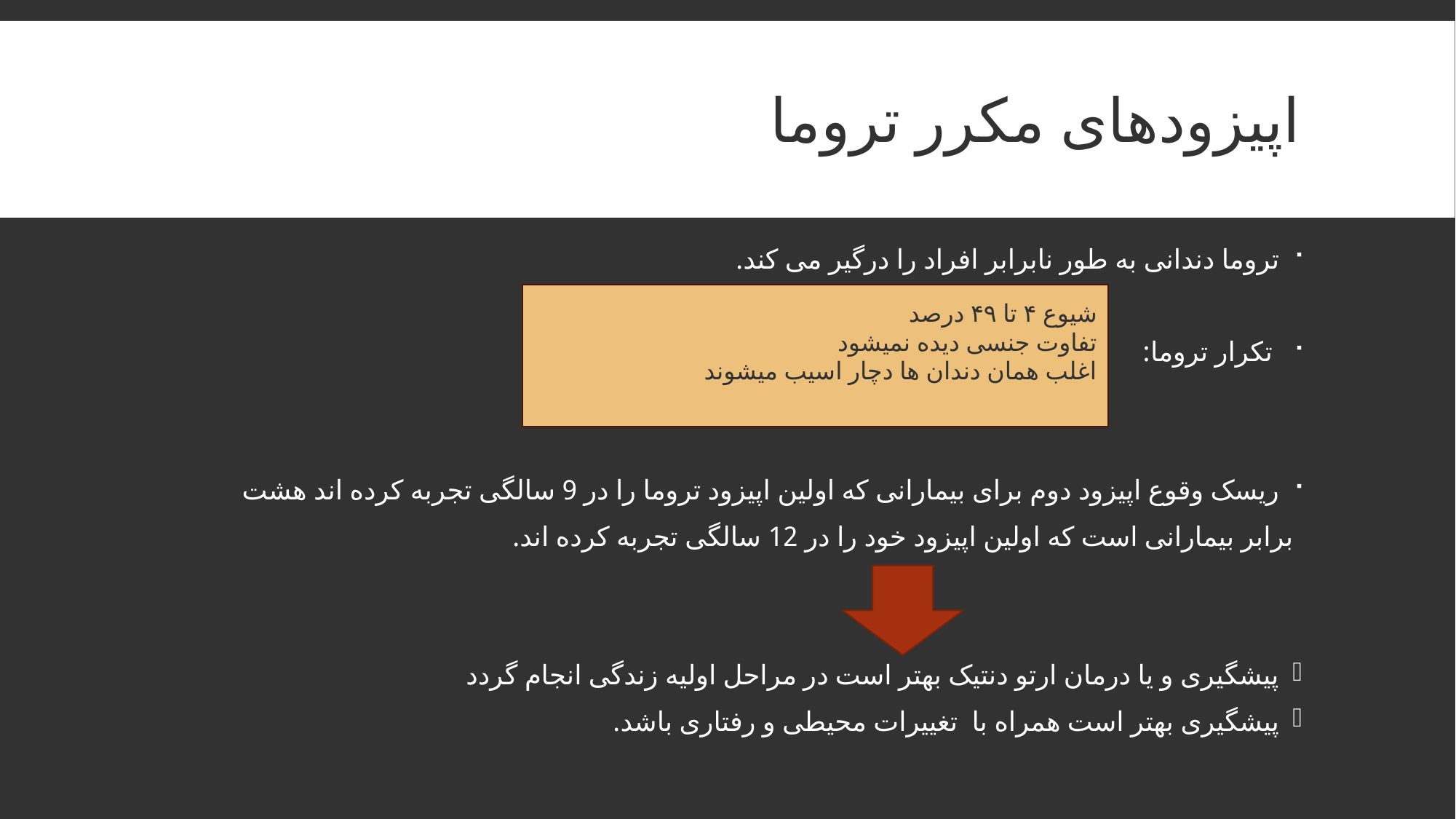

# اپیزودهای مکرر تروما
تروما دندانی به طور نابرابر افراد را درگیر می کند.

 تکرار تروما:

ریسک وقوع اپیزود دوم برای بیمارانی که اولین اپیزود تروما را در 9 سالگی تجربه کرده اند هشت
 برابر بیمارانی است که اولین اپیزود خود را در 12 سالگی تجربه کرده اند.

پیشگیری و یا درمان ارتو دنتیک بهتر است در مراحل اولیه زندگی انجام گردد
پیشگیری بهتر است همراه با  تغییرات محیطی و رفتاری باشد.

شیوع ۴ تا ۴۹ درصد
تفاوت جنسی دیده نمیشود
اغلب همان دندان ها دچار اسیب میشوند